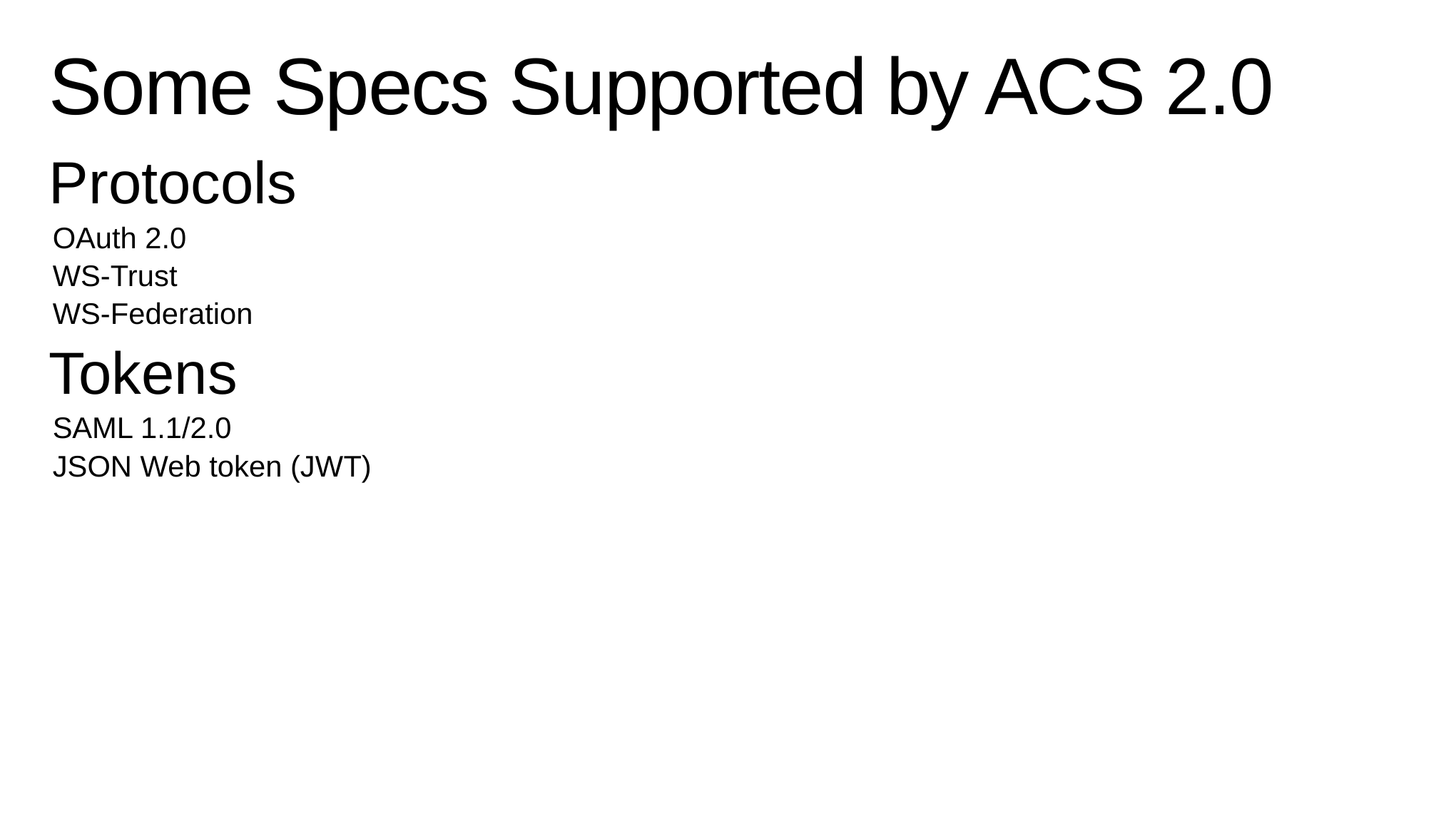

# Some Specs Supported by ACS 2.0
Protocols
OAuth 2.0
WS-Trust
WS-Federation
Tokens
SAML 1.1/2.0
JSON Web token (JWT)